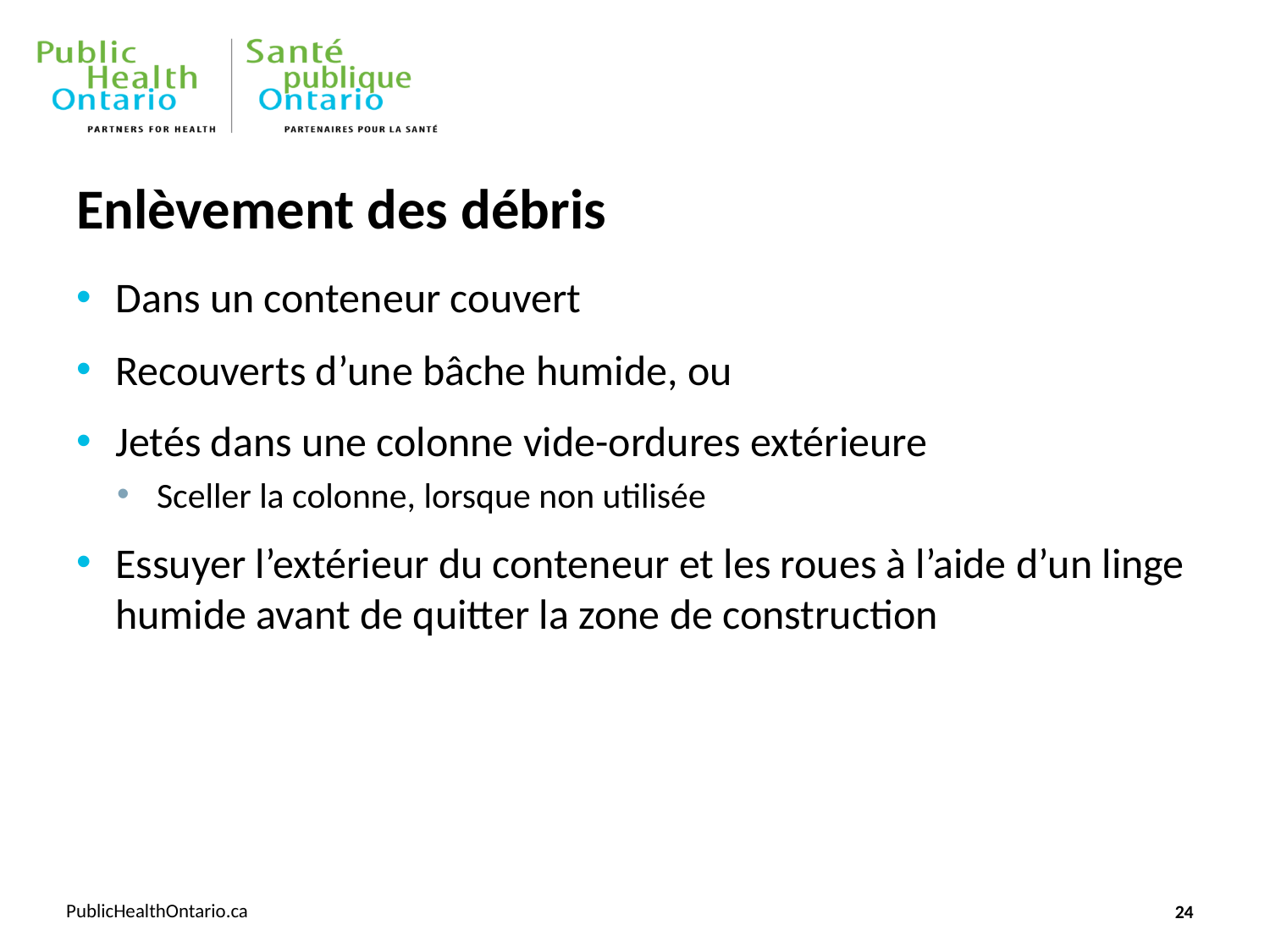

# Enlèvement des débris
Dans un conteneur couvert
Recouverts d’une bâche humide, ou
Jetés dans une colonne vide-ordures extérieure
Sceller la colonne, lorsque non utilisée
Essuyer l’extérieur du conteneur et les roues à l’aide d’un linge humide avant de quitter la zone de construction

24